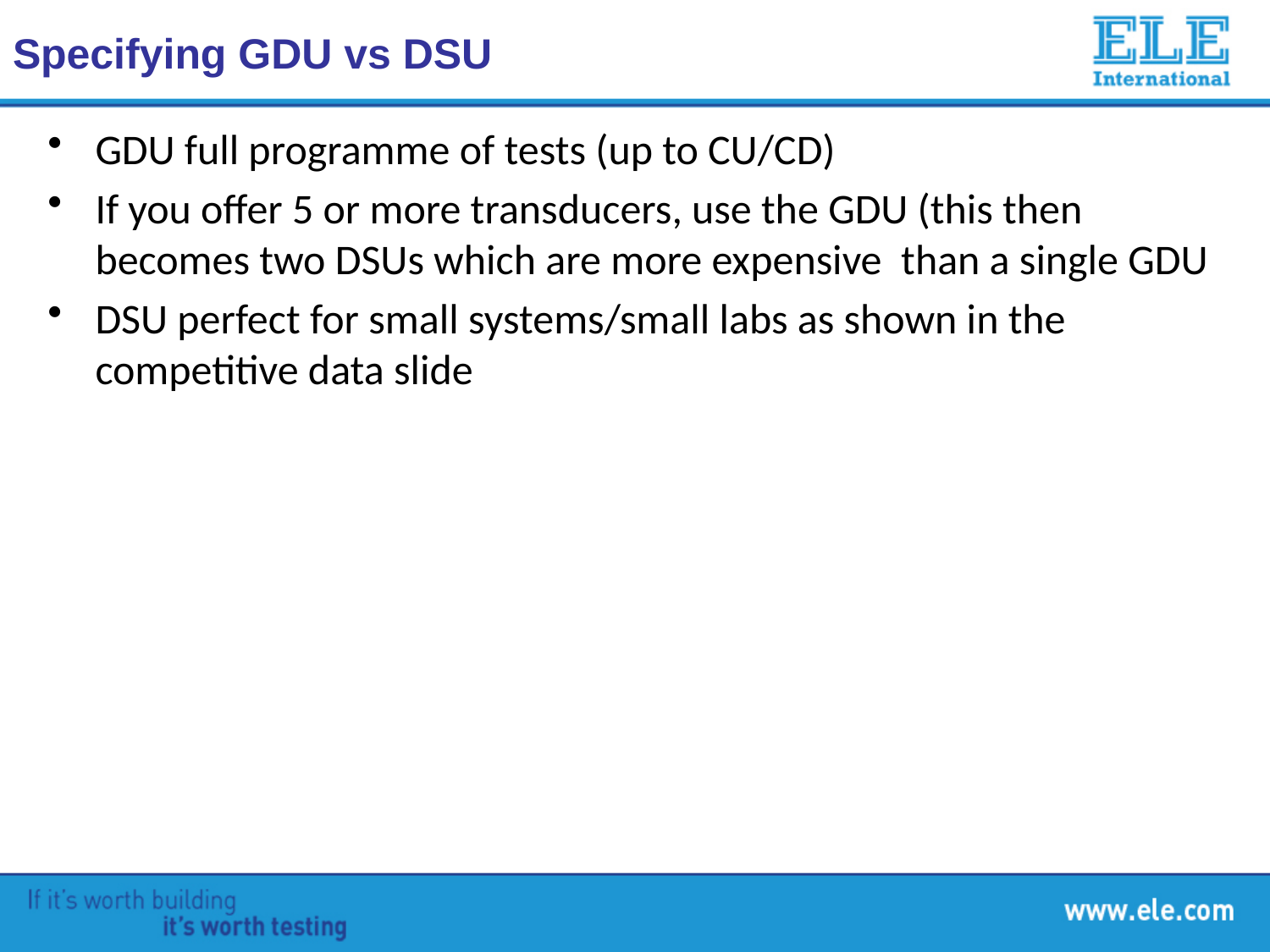

# Specifying GDU vs DSU
GDU full programme of tests (up to CU/CD)
If you offer 5 or more transducers, use the GDU (this then becomes two DSUs which are more expensive  than a single GDU
DSU perfect for small systems/small labs as shown in the competitive data slide